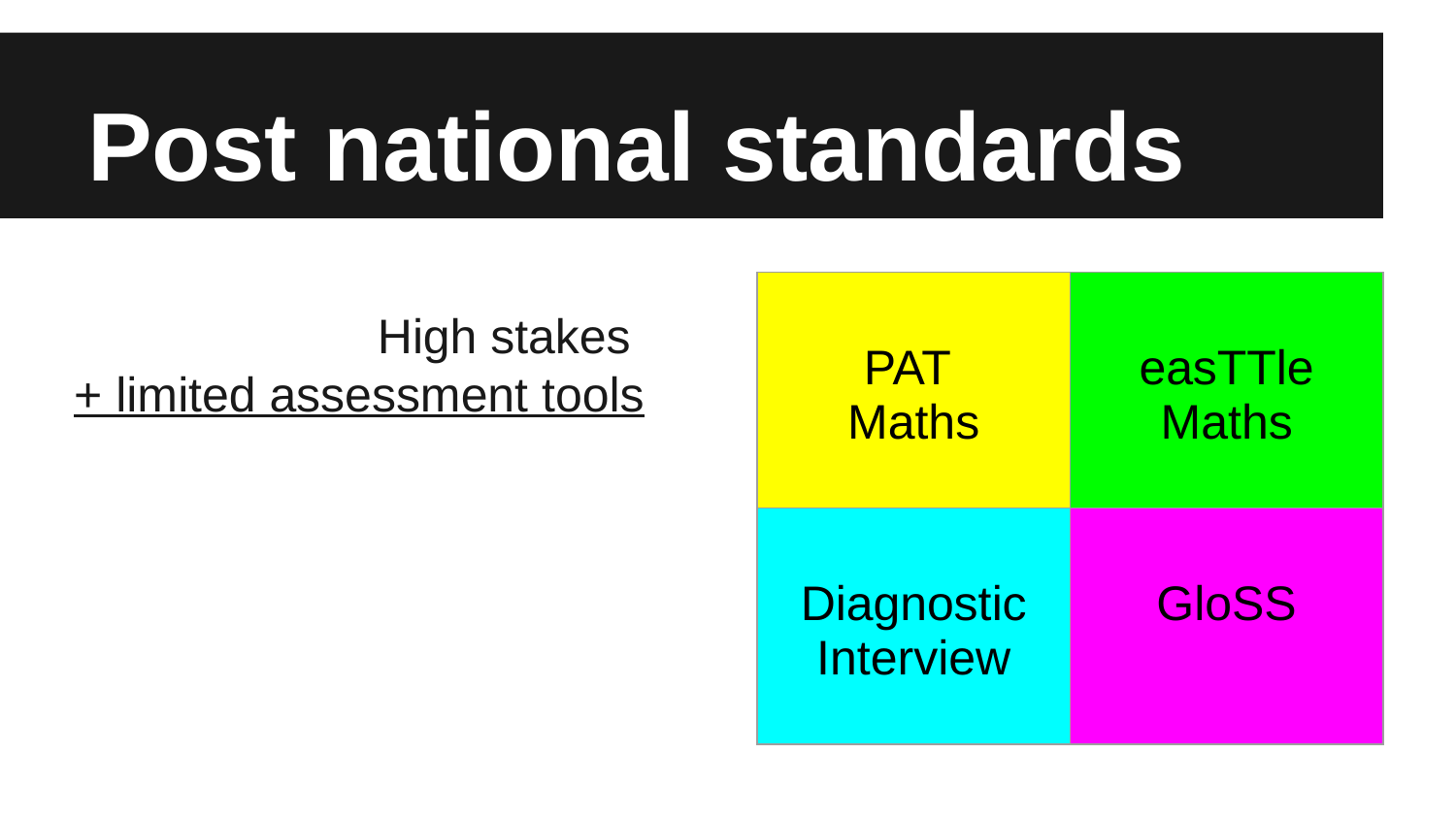

# Post national standards

High stakes
+ limited assessment tools

| PAT Maths | easTTle Maths |
| --- | --- |
| Diagnostic Interview | GloSS |